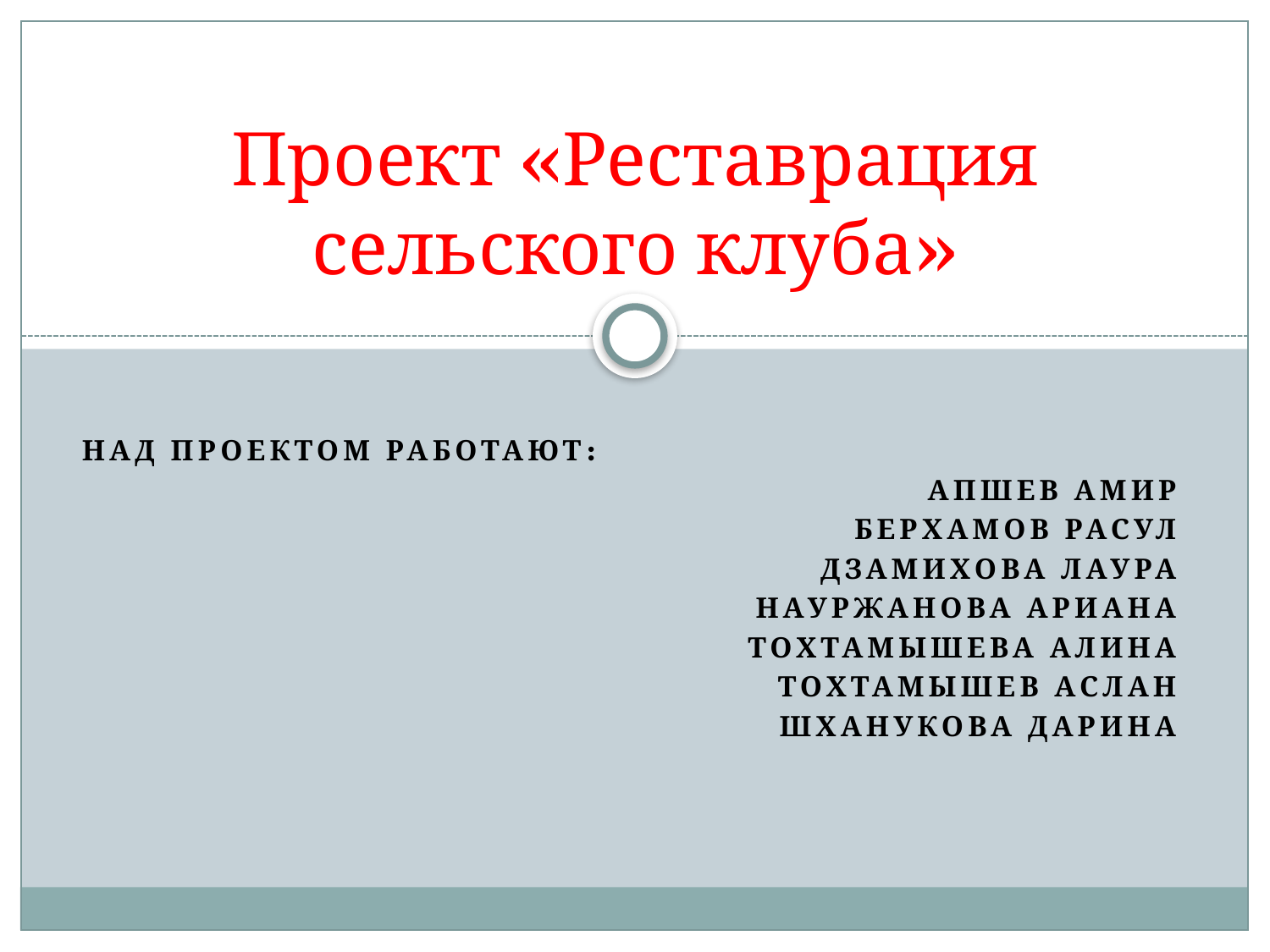

# Проект «Реставрация сельского клуба»
Над проектом работают:
Апшев Амир
Берхамов Расул
Дзамихова Лаура
Науржанова Ариана
Тохтамышева Алина
Тохтамышев Аслан
Шханукова Дарина